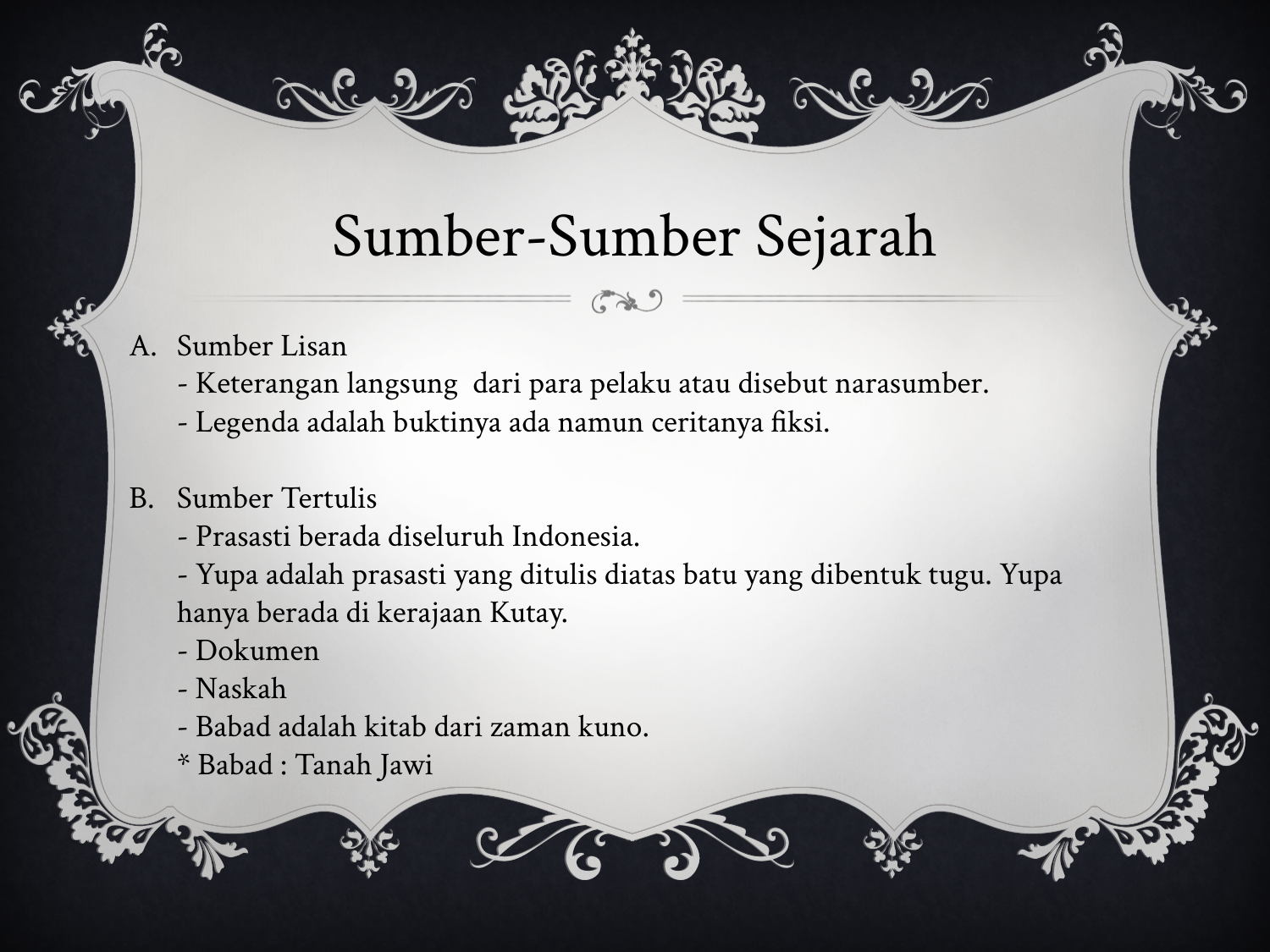

# Sumber-Sumber Sejarah
Sumber Lisan
	- Keterangan langsung  dari para pelaku atau disebut narasumber.
	- Legenda adalah buktinya ada namun ceritanya fiksi.

Sumber Tertulis
	- Prasasti berada diseluruh Indonesia.
	- Yupa adalah prasasti yang ditulis diatas batu yang dibentuk tugu. Yupa hanya berada di kerajaan Kutay.
	- Dokumen
	- Naskah
	- Babad adalah kitab dari zaman kuno.
	* Babad : Tanah Jawi